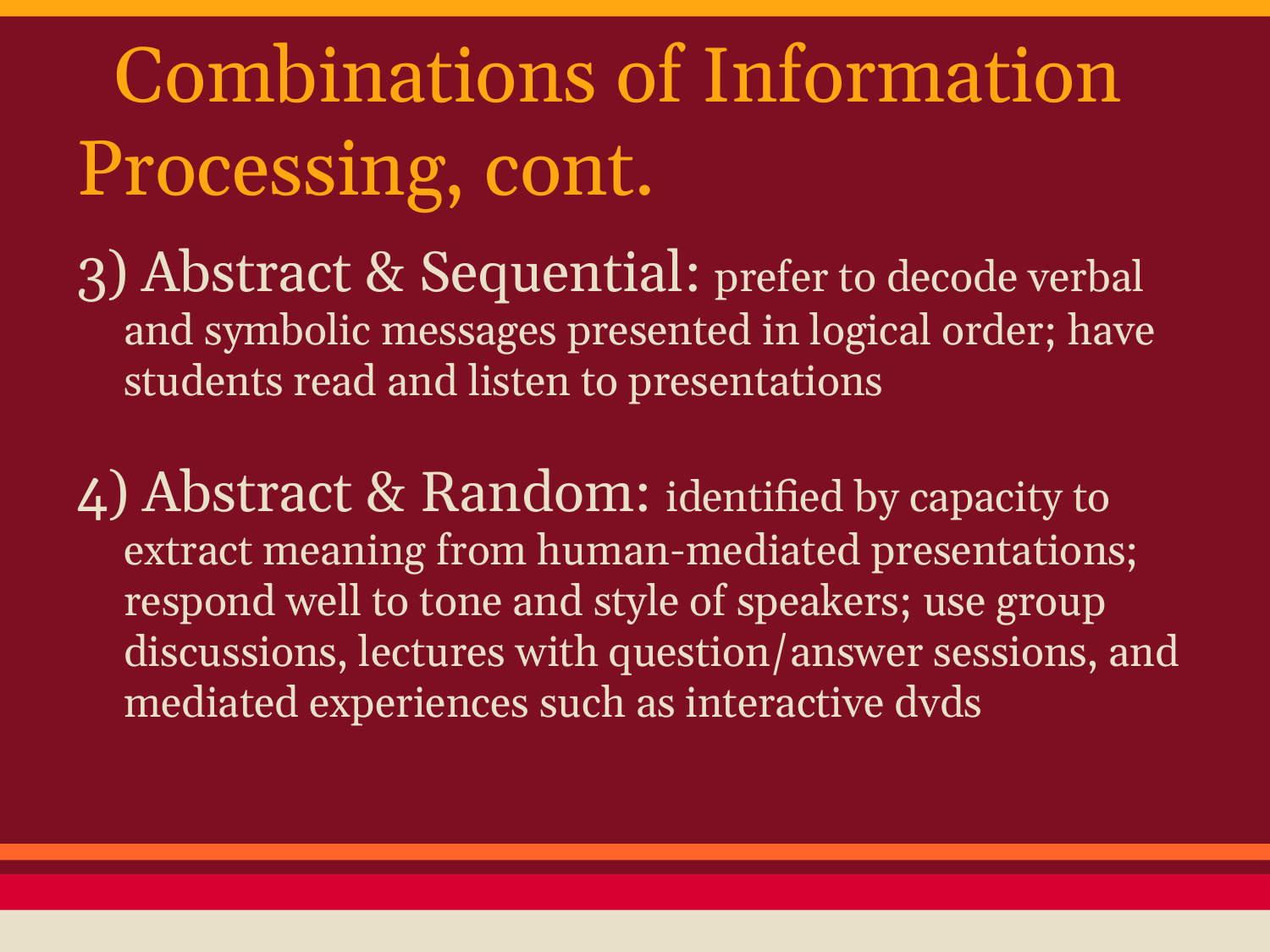

# Combinations of Information Processing, cont.
3) Abstract & Sequential: prefer to decode verbal and symbolic messages presented in logical order; have students read and listen to presentations

4) Abstract & Random: identified by capacity to extract meaning from human-mediated presentations; respond well to tone and style of speakers; use group discussions, lectures with question/answer sessions, and mediated experiences such as interactive dvds